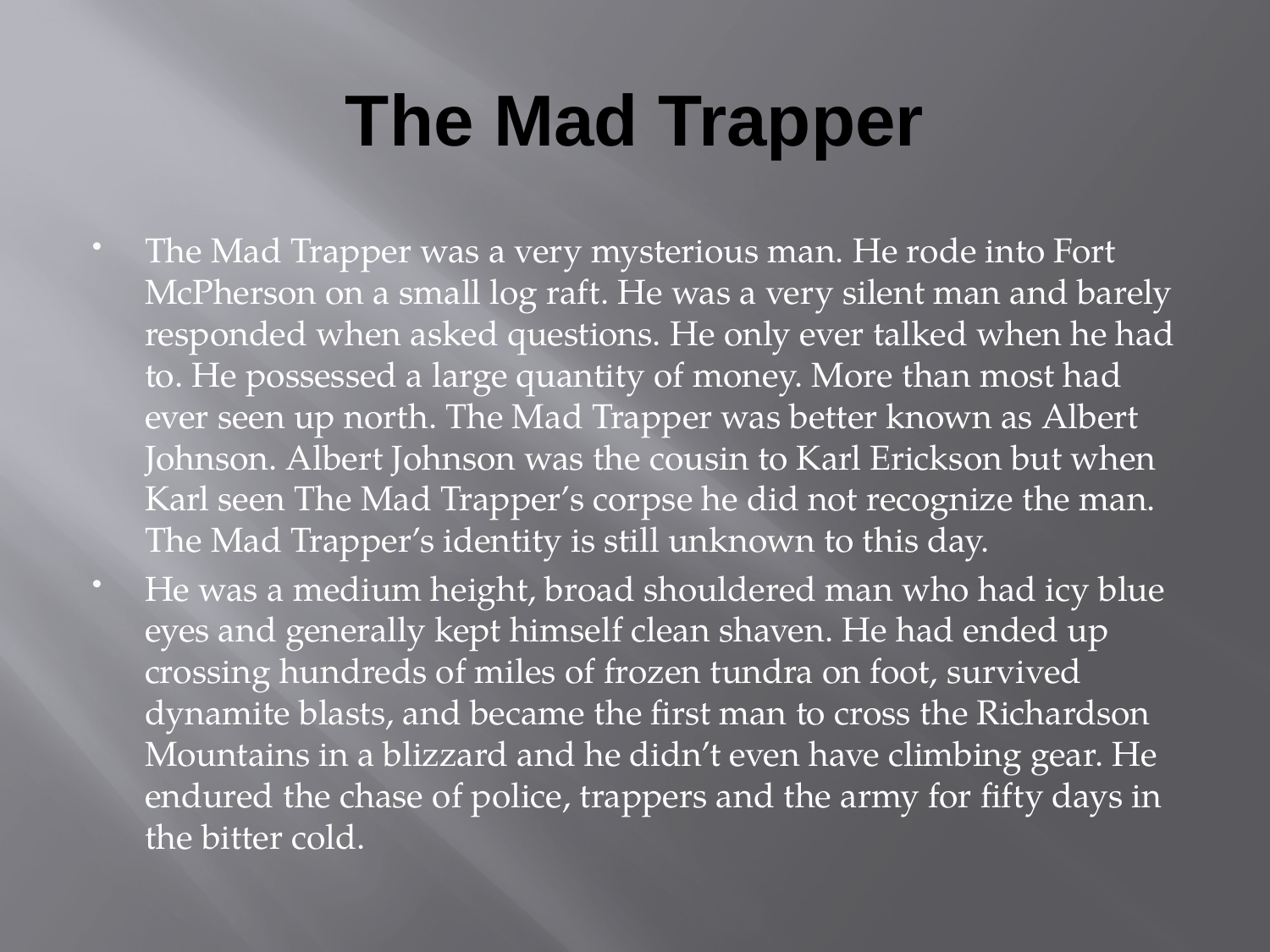

# The Mad Trapper
The Mad Trapper was a very mysterious man. He rode into Fort McPherson on a small log raft. He was a very silent man and barely responded when asked questions. He only ever talked when he had to. He possessed a large quantity of money. More than most had ever seen up north. The Mad Trapper was better known as Albert Johnson. Albert Johnson was the cousin to Karl Erickson but when Karl seen The Mad Trapper’s corpse he did not recognize the man. The Mad Trapper’s identity is still unknown to this day.
He was a medium height, broad shouldered man who had icy blue eyes and generally kept himself clean shaven. He had ended up crossing hundreds of miles of frozen tundra on foot, survived dynamite blasts, and became the first man to cross the Richardson Mountains in a blizzard and he didn’t even have climbing gear. He endured the chase of police, trappers and the army for fifty days in the bitter cold.